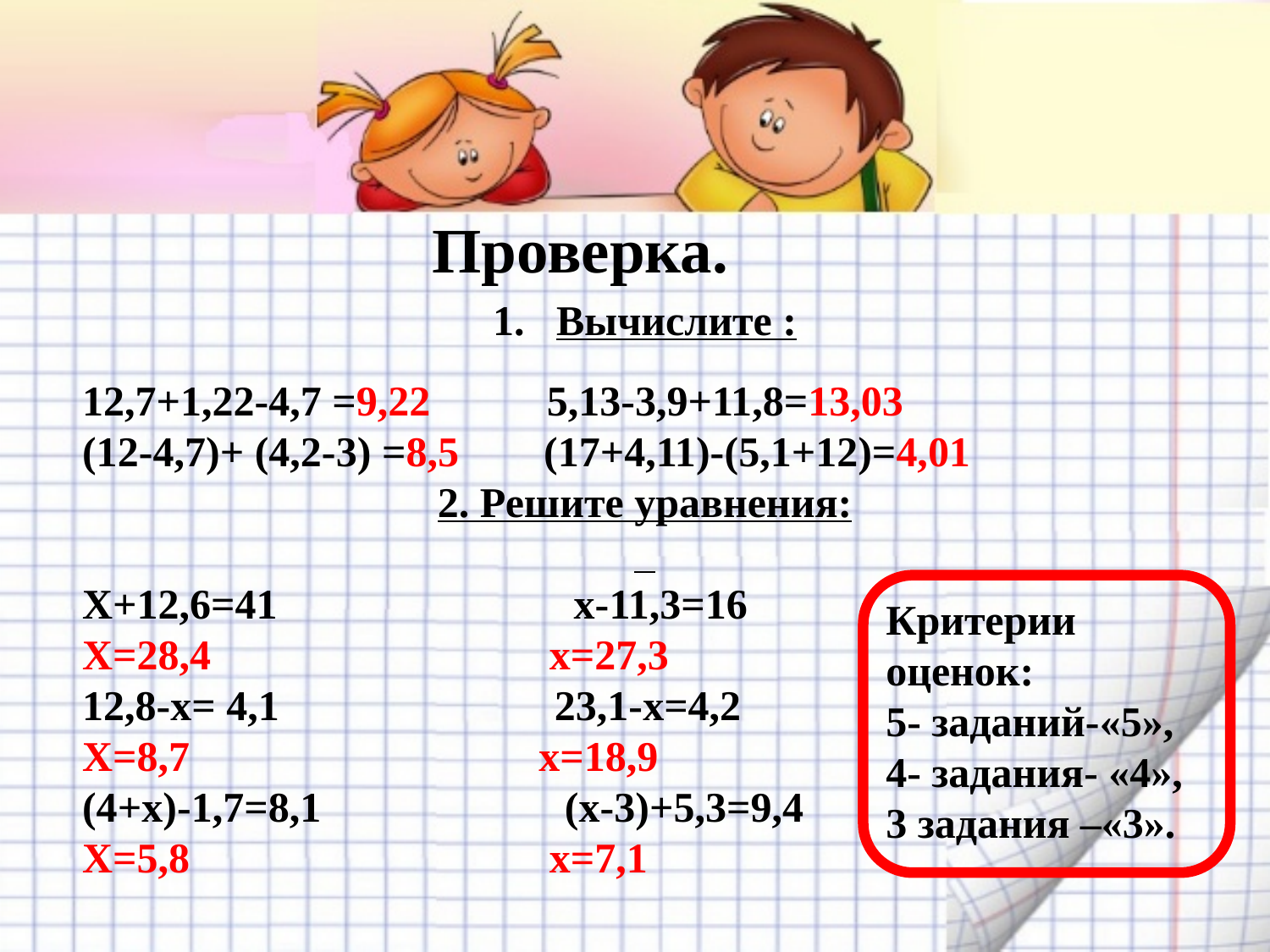

Проверка.
Вычислите :

12,7+1,22-4,7 =9,22           5,13-3,9+11,8=13,03
(12-4,7)+ (4,2-3) =8,5        (17+4,11)-(5,1+12)=4,01
2. Решите уравнения:

Х+12,6=41                            х-11,3=16
Х=28,4                                х=27,3
12,8-х= 4,1                          23,1-х=4,2
Х=8,7                                 х=18,9
(4+х)-1,7=8,1                       (х-3)+5,3=9,4
Х=5,8                                  х=7,1

Критерии оценок:
5- заданий-«5»,
4- задания- «4»,
3 задания –«3».